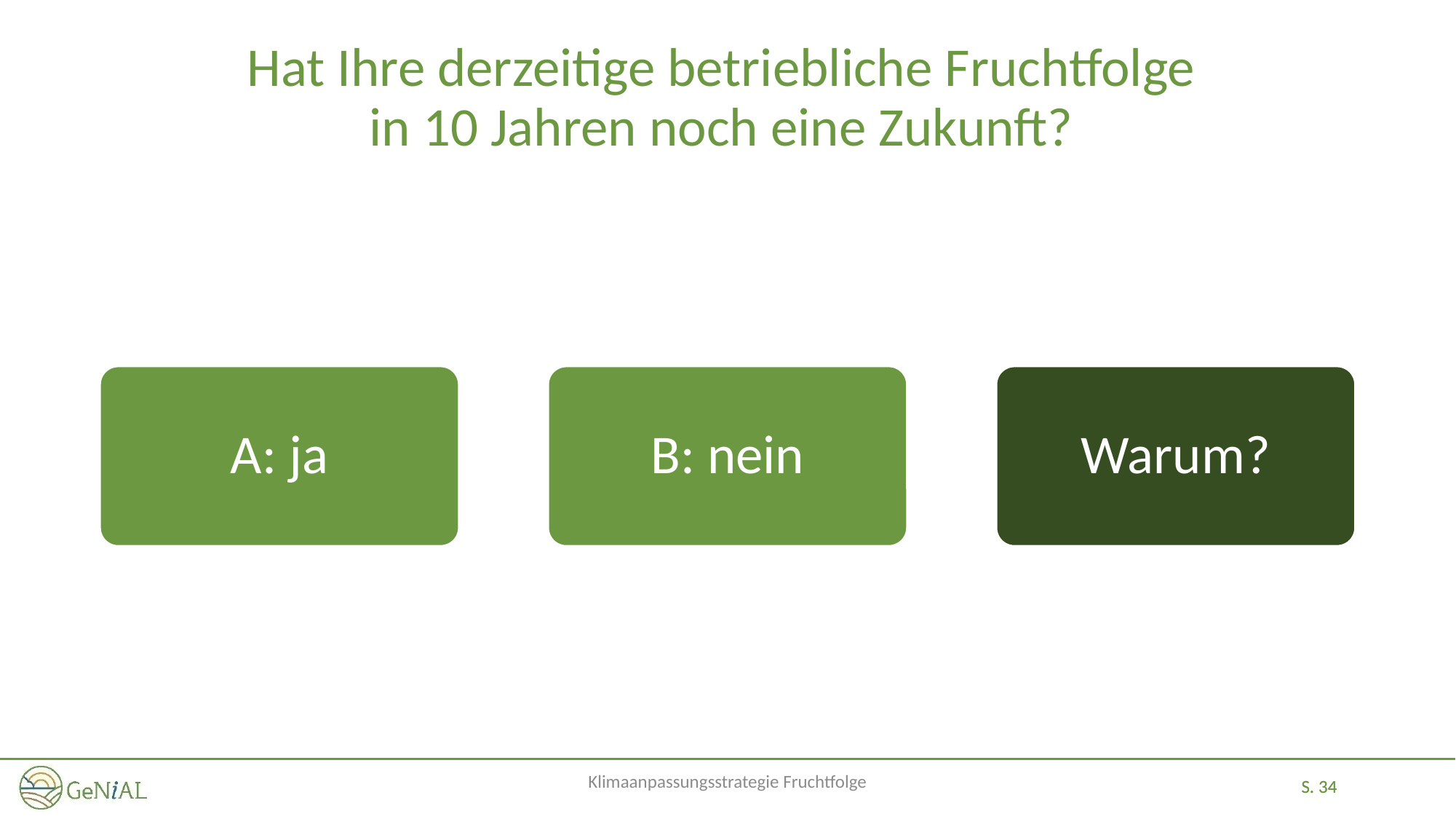

# Hat Ihre derzeitige betriebliche Fruchtfolge in 10 Jahren noch eine Zukunft?
A: ja
B: nein
Warum?
Klimaanpassungsstrategie Fruchtfolge